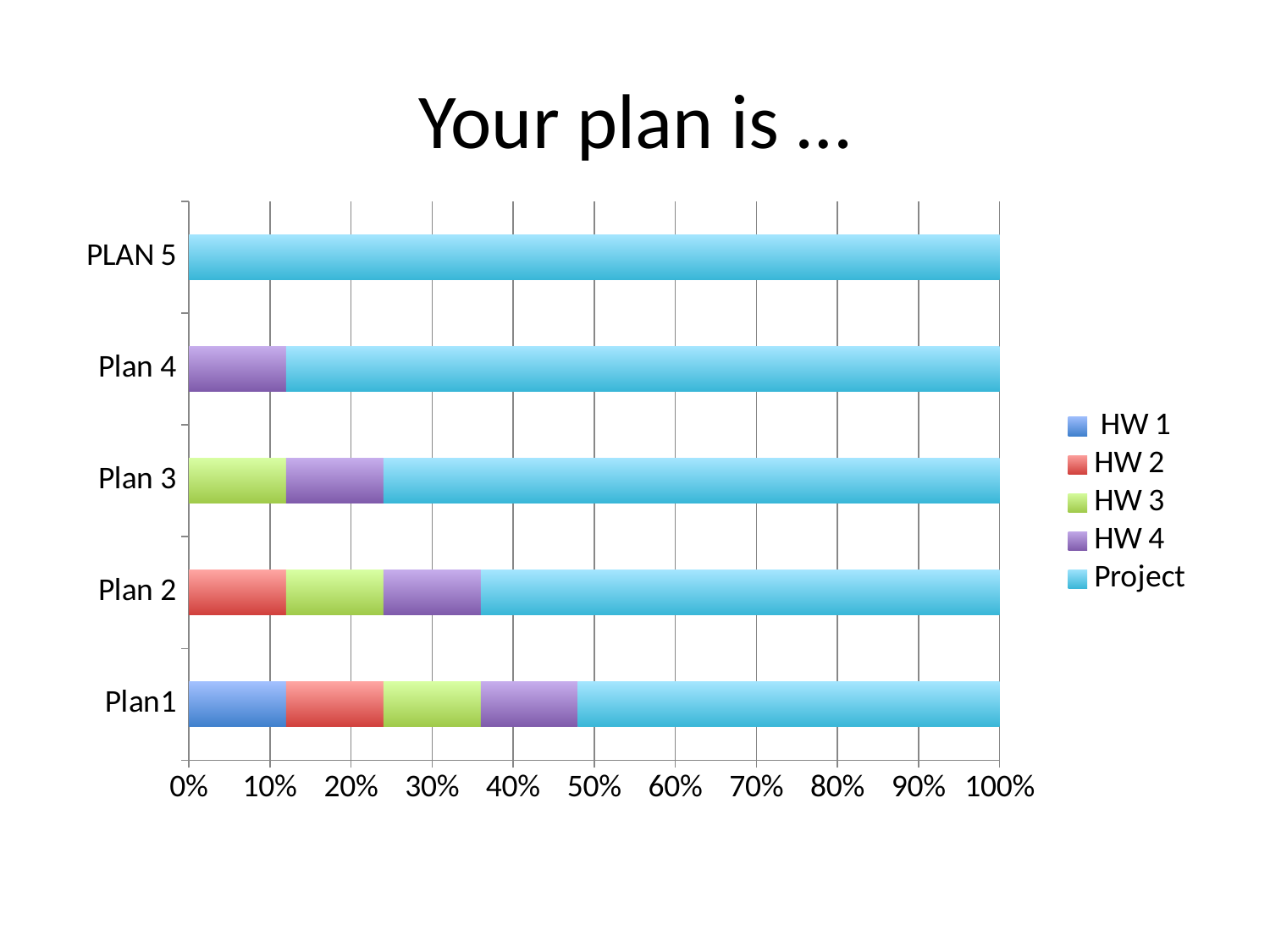

# Your plan is …

### Chart

| Category |  HW 1 | HW 2 | HW 3 | HW 4 | Project |
|---|---|---|---|---|---|
| Plan1 | 12.0 | 12.0 | 12.0 | 12.0 | 52.0 |
| Plan 2 | 0.0 | 12.0 | 12.0 | 12.0 | 64.0 |
| Plan 3 | 0.0 | 0.0 | 12.0 | 12.0 | 76.0 |
| Plan 4 | 0.0 | 0.0 | 0.0 | 12.0 | 88.0 |
| PLAN 5 | 0.0 | 0.0 | 0.0 | 0.0 | 100.0 |
You have till the end of the day
Email Dun-Yu with your plan
Expect late penalty …..

You have till next Monday to give us a paragraph on your final project.